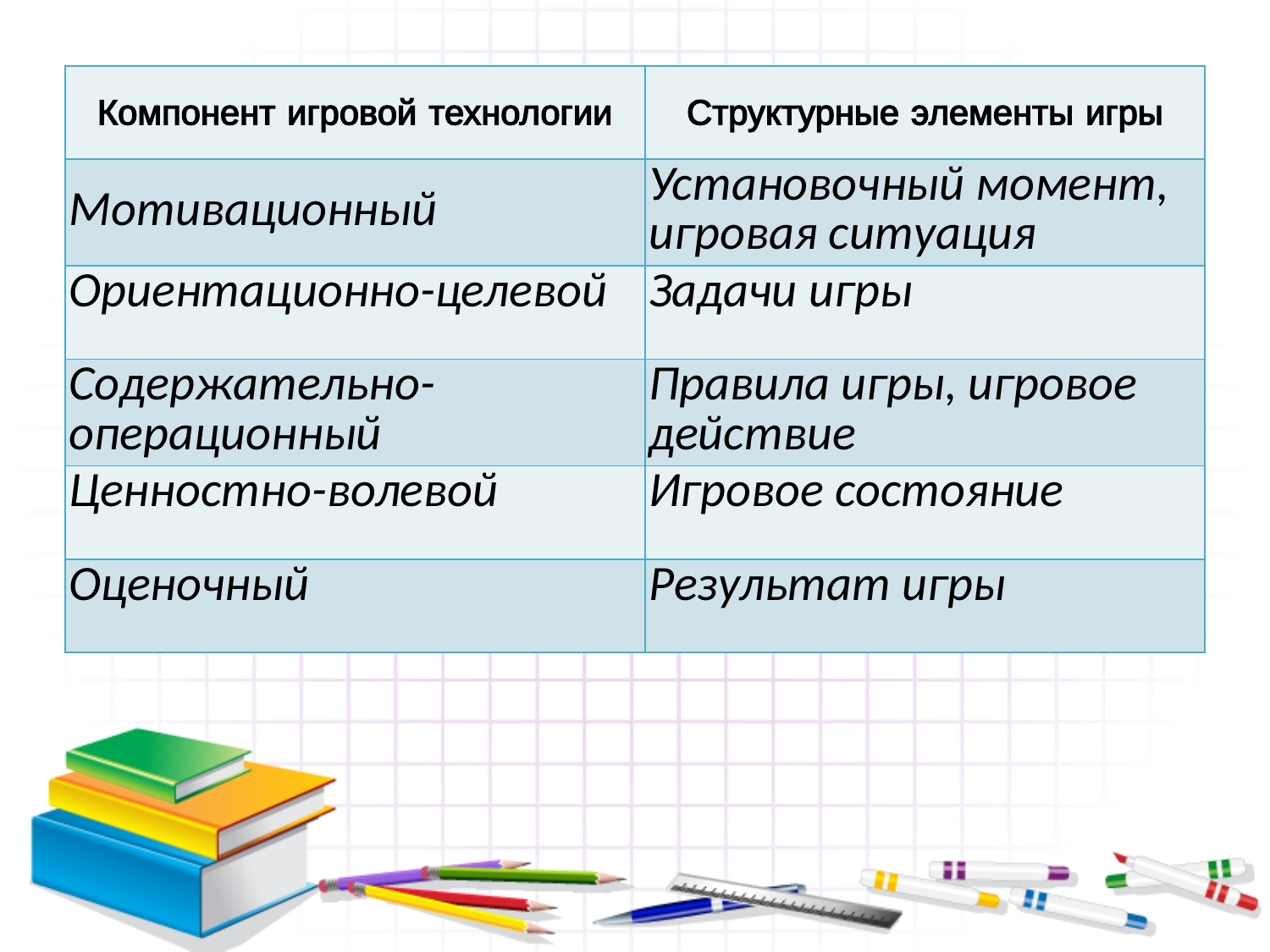

| Компонент игровой технологии | Структурные элементы игры |
| --- | --- |
| Мотивационный | Установочный момент, игровая ситуация |
| Ориентационно-целевой | Задачи игры |
| Содержательно-операционный | Правила игры, игровое действие |
| Ценностно-волевой | Игровое состояние |
| Оценочный | Результат игры |